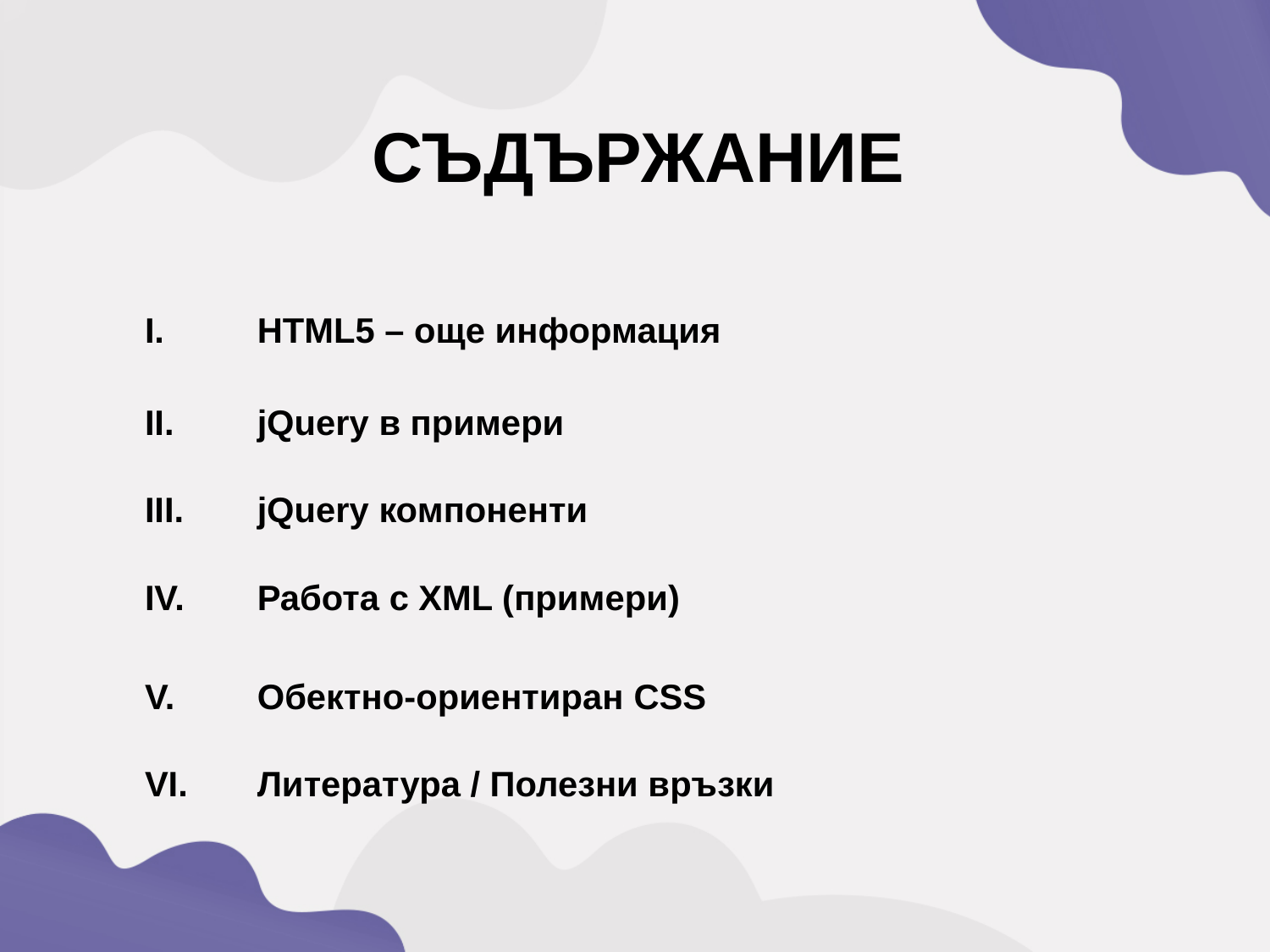

СЪДЪРЖАНИЕ
HTML5 – още информация
jQuery в примери
jQuery компоненти
Работа с XML (примери)

Oбектно-ориентиран CSS
Литература / Полезни връзки